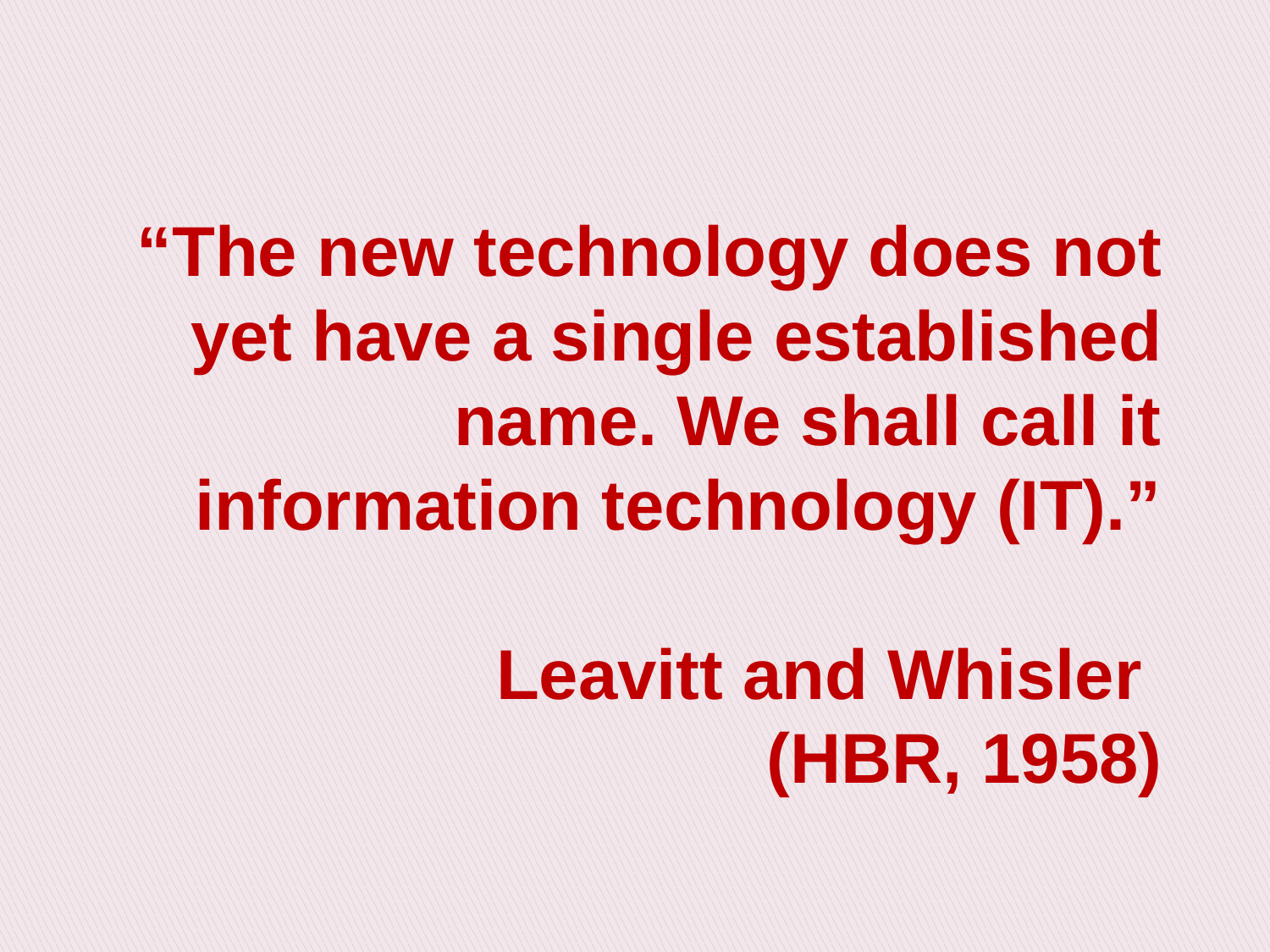

# “The new technology does not yet have a single established name. We shall call it information technology (IT).” Leavitt and Whisler (HBR, 1958)